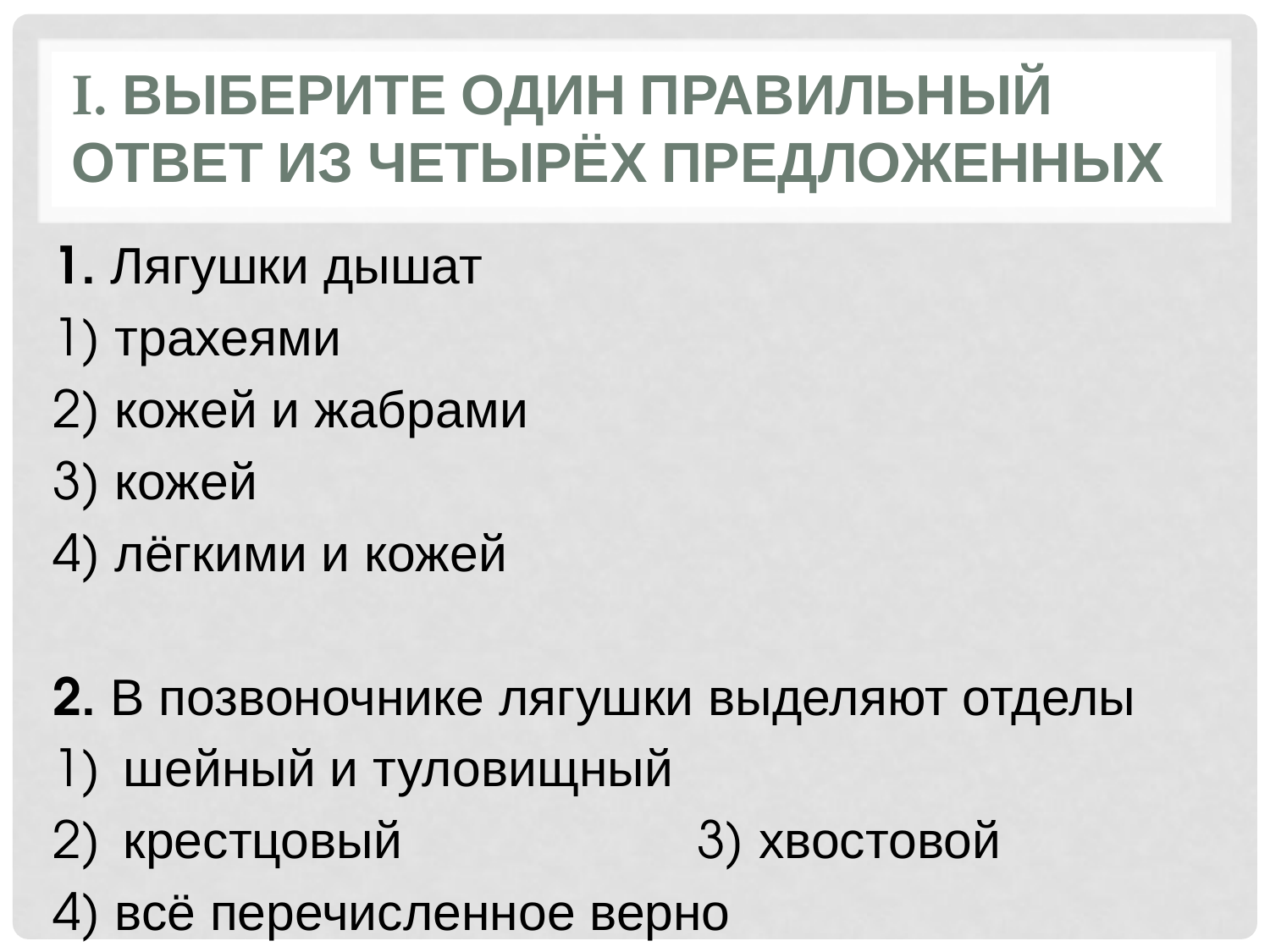

# I. Выберите один правильный ответ из четырёх предложенных
1. Лягушки дышат
1) трахеями
2) кожей и жабрами
3) кожей
4) лёгкими и кожей

2. В позвоночнике лягушки выделяют отделы
шейный и туловищный
крестцовый   	                3) хвостовой
4) всё перечисленное верно